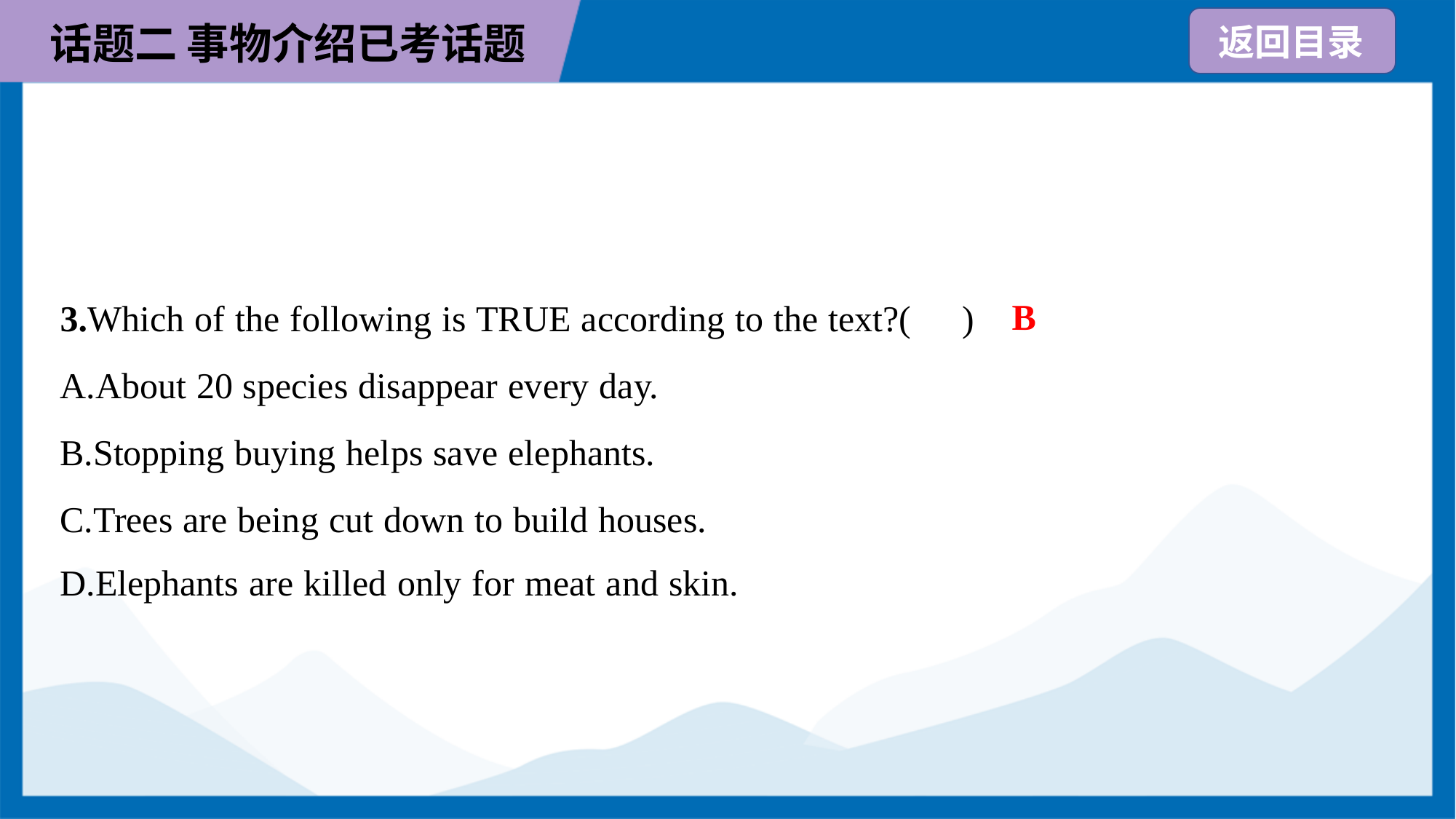

B
3.Which of the following is TRUE according to the text?(     )
A.About 20 species disappear every day.
B.Stopping buying helps save elephants.
C.Trees are being cut down to build houses.
D.Elephants are killed only for meat and skin.